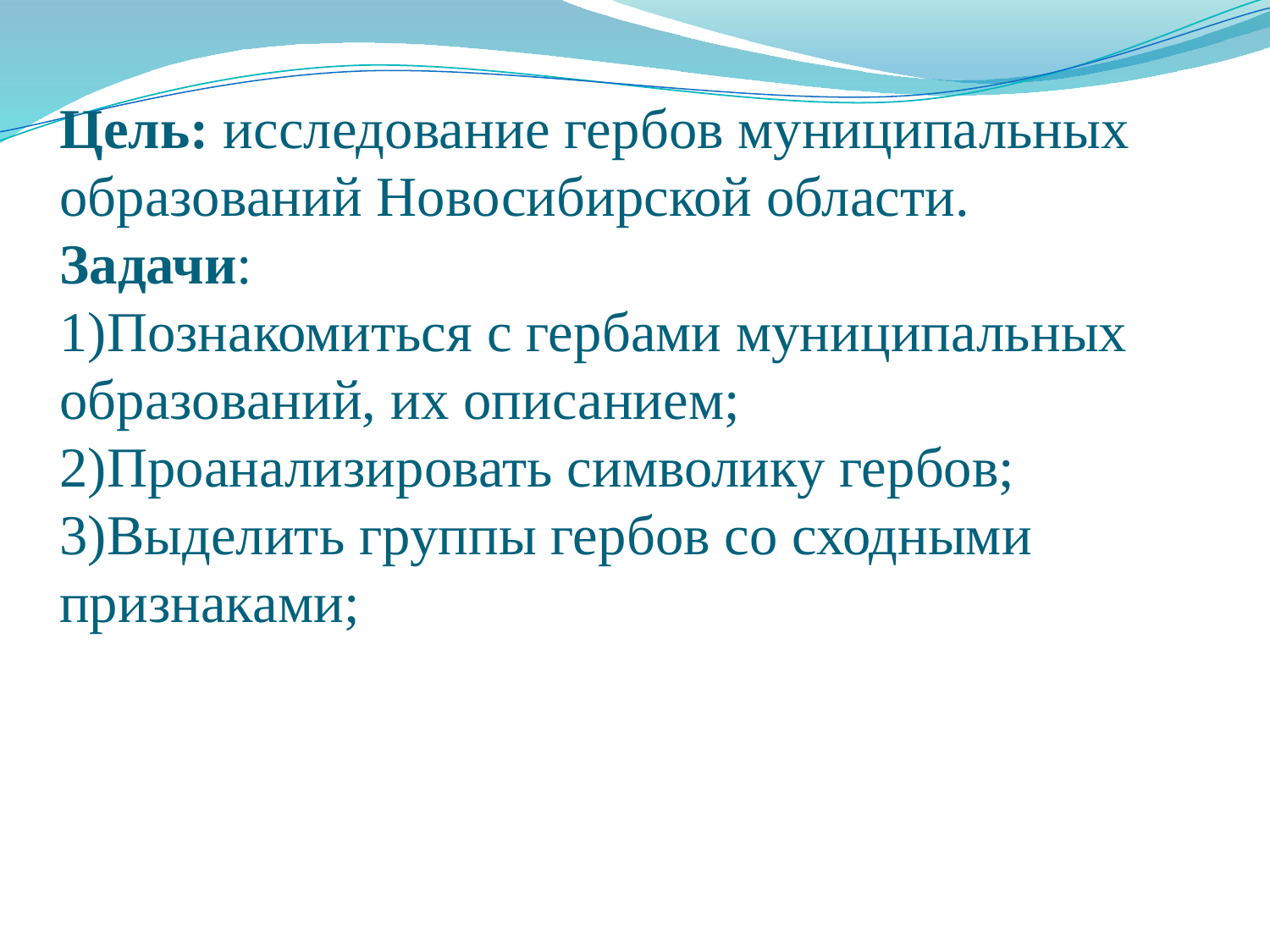

# Цель: исследование гербов муниципальных образований Новосибирской области. Задачи: 1)Познакомиться с гербами муниципальных образований, их описанием; 2)Проанализировать символику гербов; 3)Выделить группы гербов со сходными признаками;